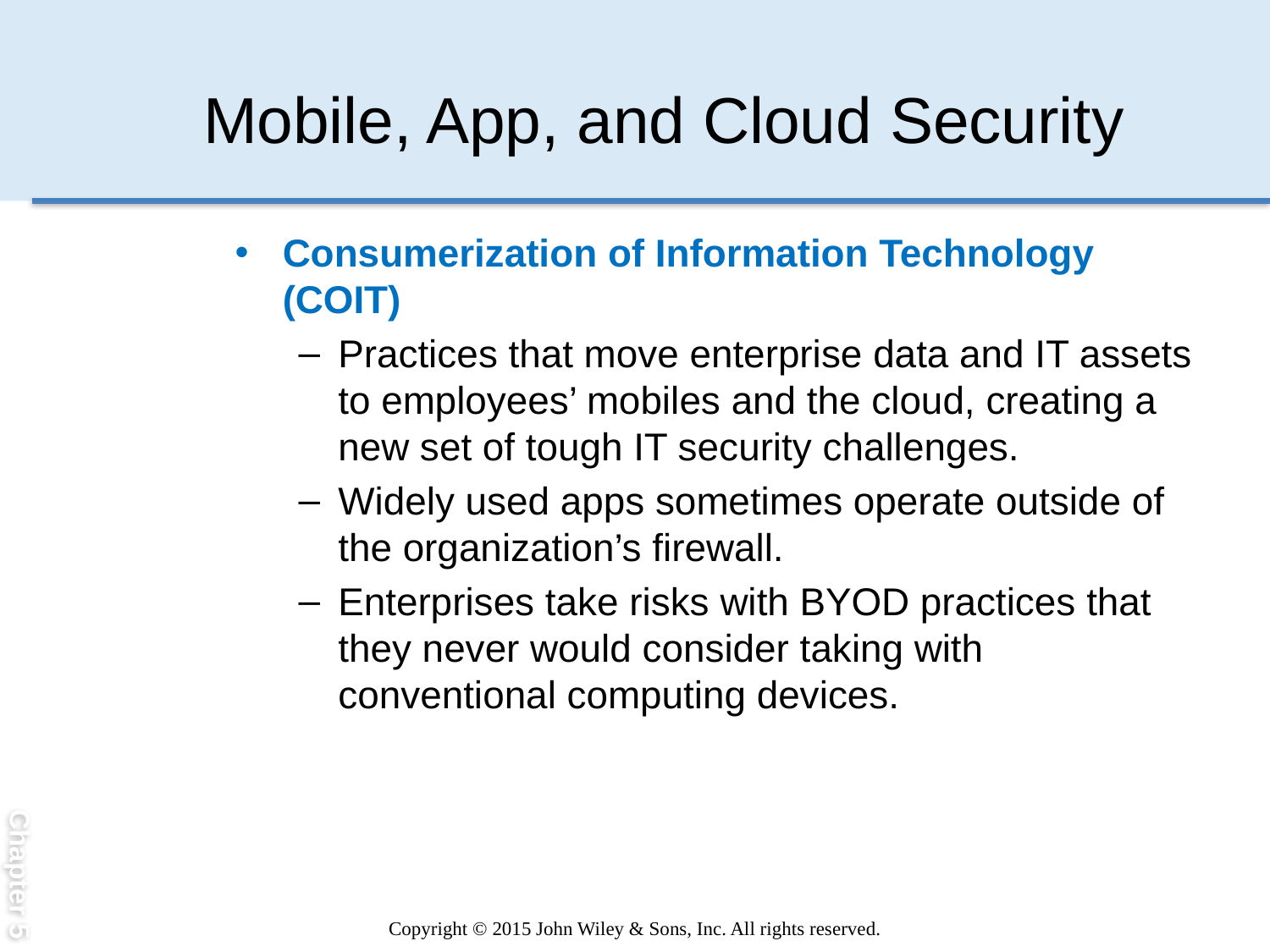

Chapter 5
# Mobile, App, and Cloud Security
Consumerization of Information Technology (COIT)
Practices that move enterprise data and IT assets to employees’ mobiles and the cloud, creating a new set of tough IT security challenges.
Widely used apps sometimes operate outside of the organization’s firewall.
Enterprises take risks with BYOD practices that they never would consider taking with conventional computing devices.